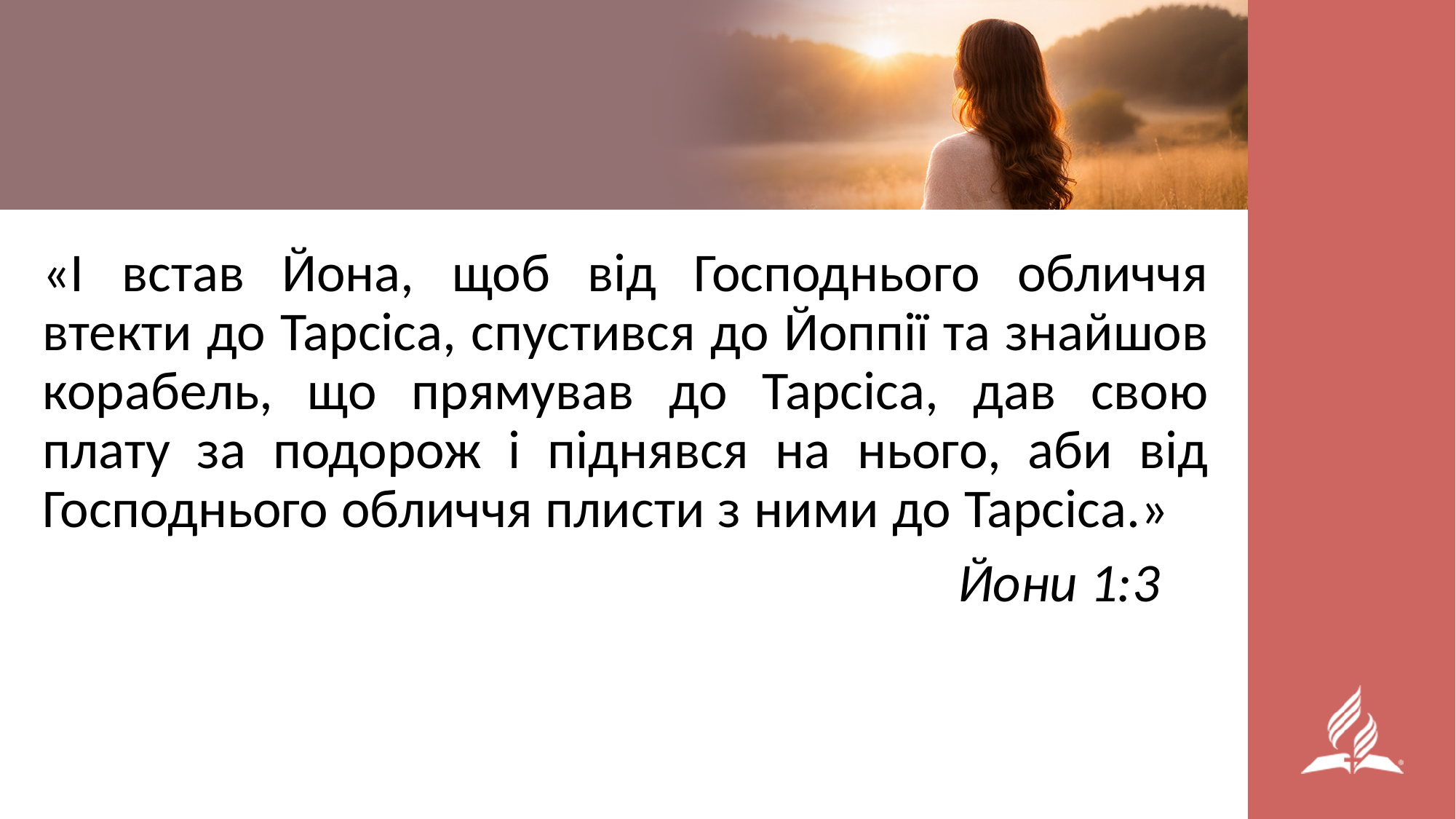

«І встав Йона, щоб від Господнього обличчя втекти до Тарсіса, спустився до Йоппії та знайшов корабель, що прямував до Тарсіса, дав свою плату за подорож і піднявся на нього, аби від Господнього обличчя плисти з ними до Тарсіса.»
                                                                          Йони 1:3